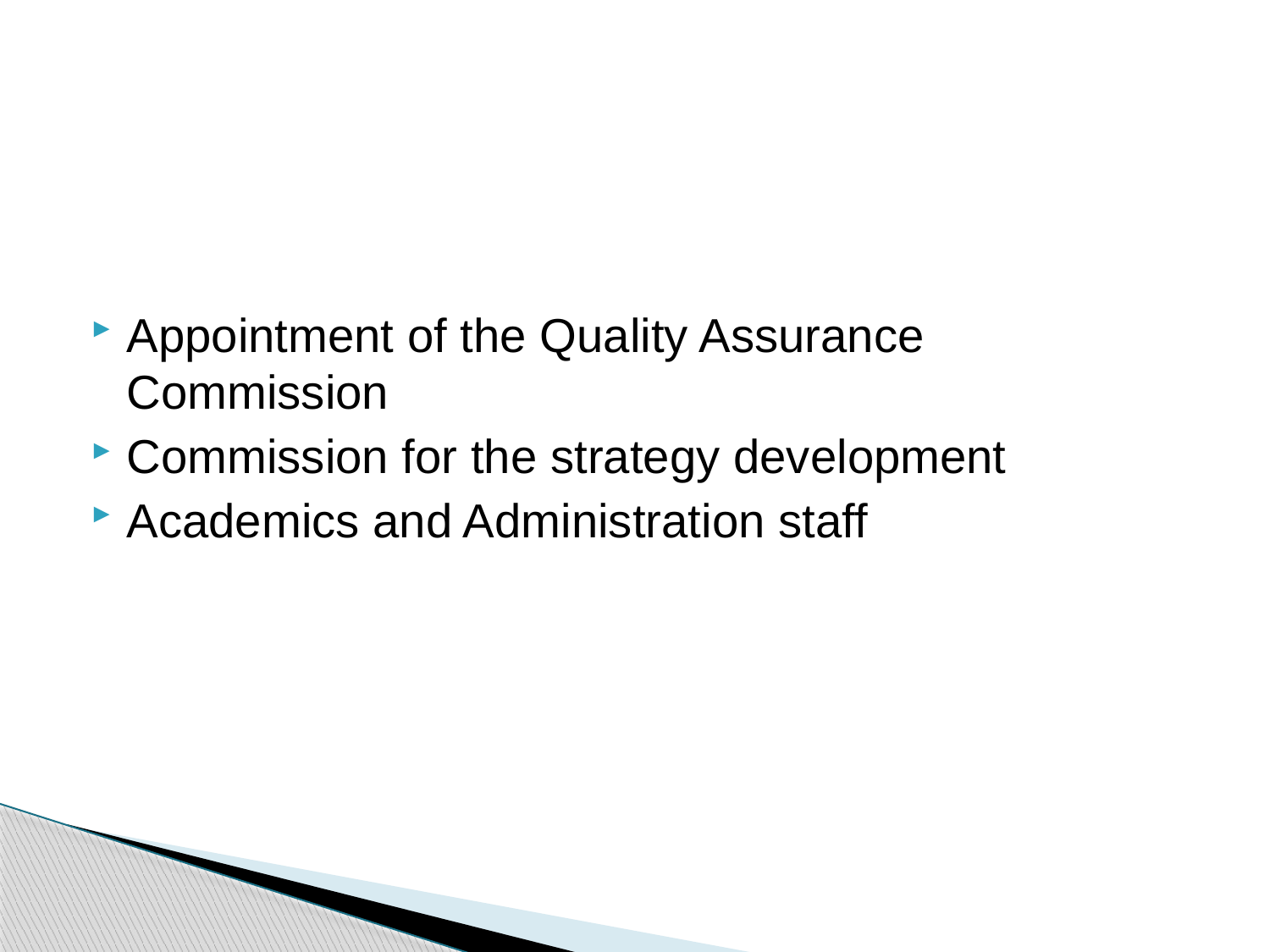

Appointment of the Quality Assurance Commission
Commission for the strategy development
Academics and Administration staff